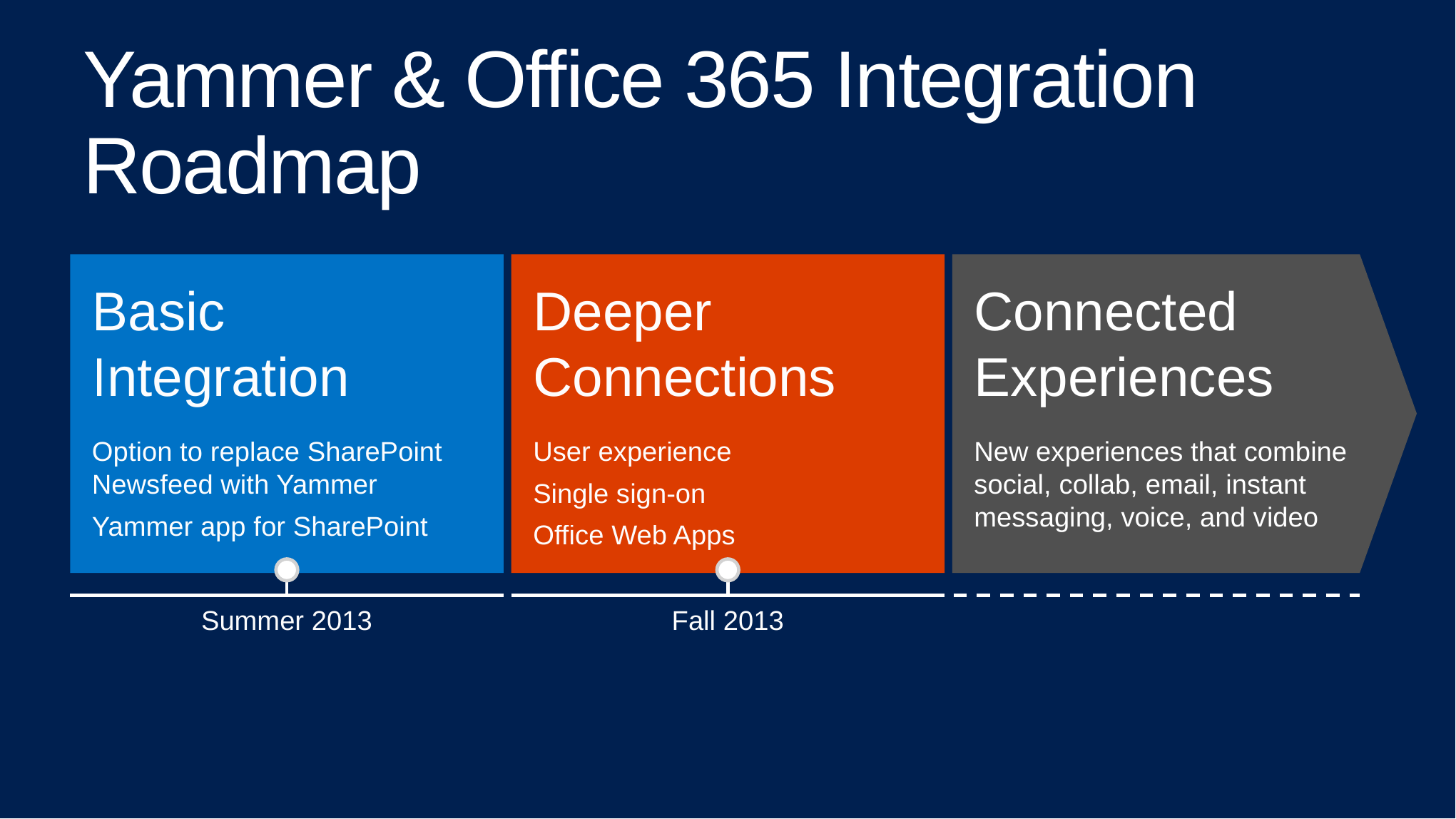

# Yammer & Office 365 Integration Roadmap
Basic
Integration
Option to replace SharePoint
Newsfeed with Yammer
Yammer app for SharePoint
Deeper
Connections
User experience
Single sign-on
Office Web Apps
Connected Experiences
New experiences that combine social, collab, email, instant messaging, voice, and video

Summer 2013
Fall 2013